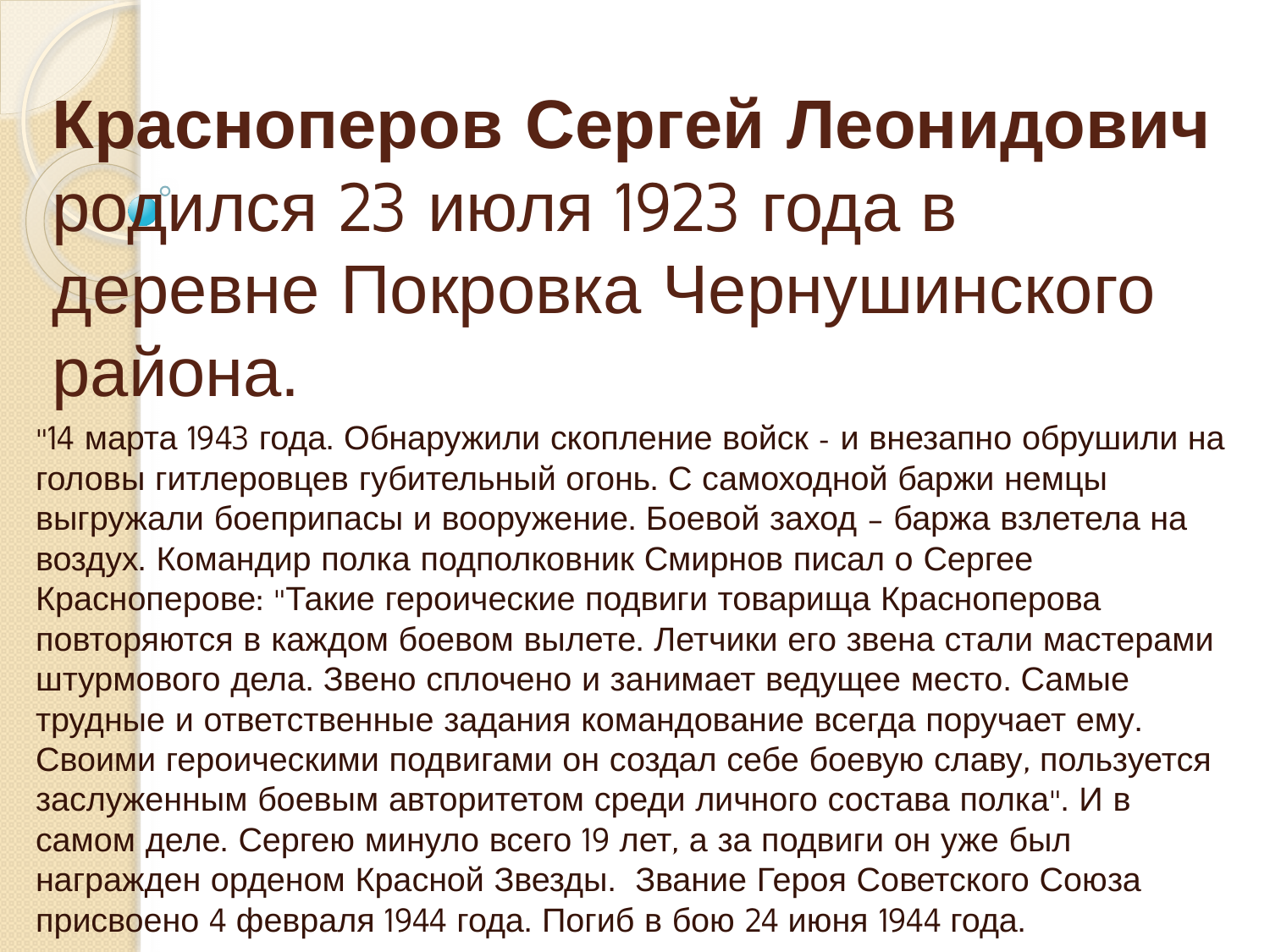

# Красноперов Сергей Леонидович родился 23 июля 1923 года в деревне Покровка Чернушинского района.
"14 марта 1943 года. Обнаружили скопление войск - и внезапно обрушили на головы гитлеровцев губительный огонь. С самоходной баржи немцы выгружали боеприпасы и вооружение. Боевой заход – баржа взлетела на воздух. Командир полка подполковник Смирнов писал о Сергее Красноперове: "Такие героические подвиги товарища Красноперова повторяются в каждом боевом вылете. Летчики его звена стали мастерами штурмового дела. Звено сплочено и занимает ведущее место. Самые трудные и ответственные задания командование всегда поручает ему. Своими героическими подвигами он создал себе боевую славу, пользуется заслуженным боевым авторитетом среди личного состава полка". И в самом деле. Сергею минуло всего 19 лет, а за подвиги он уже был награжден орденом Красной Звезды.  Звание Героя Советского Союза присвоено 4 февраля 1944 года. Погиб в бою 24 июня 1944 года.